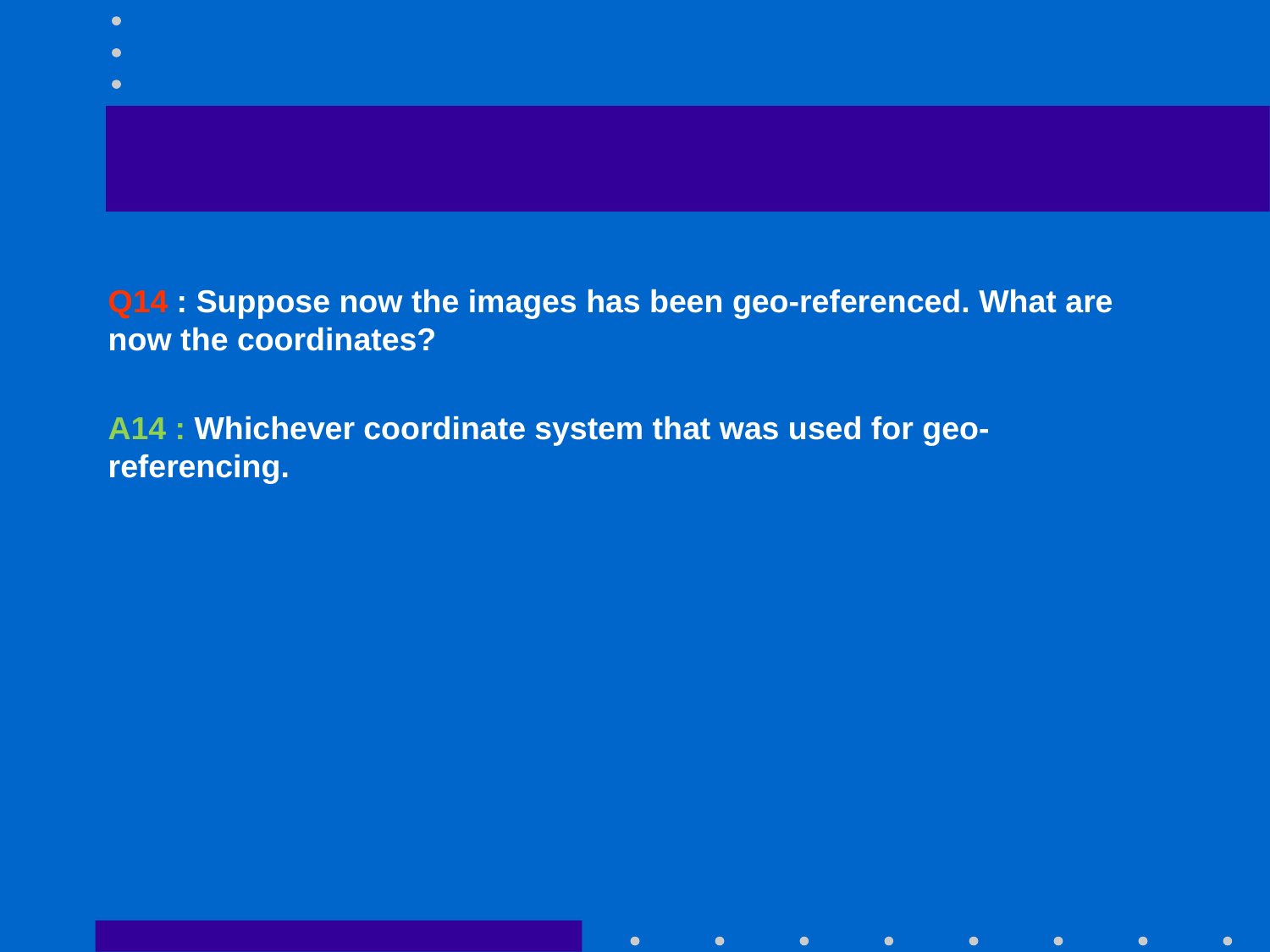

#
Q14 : Suppose now the images has been geo-referenced. What are now the coordinates?

A14 : Whichever coordinate system that was used for geo-referencing.